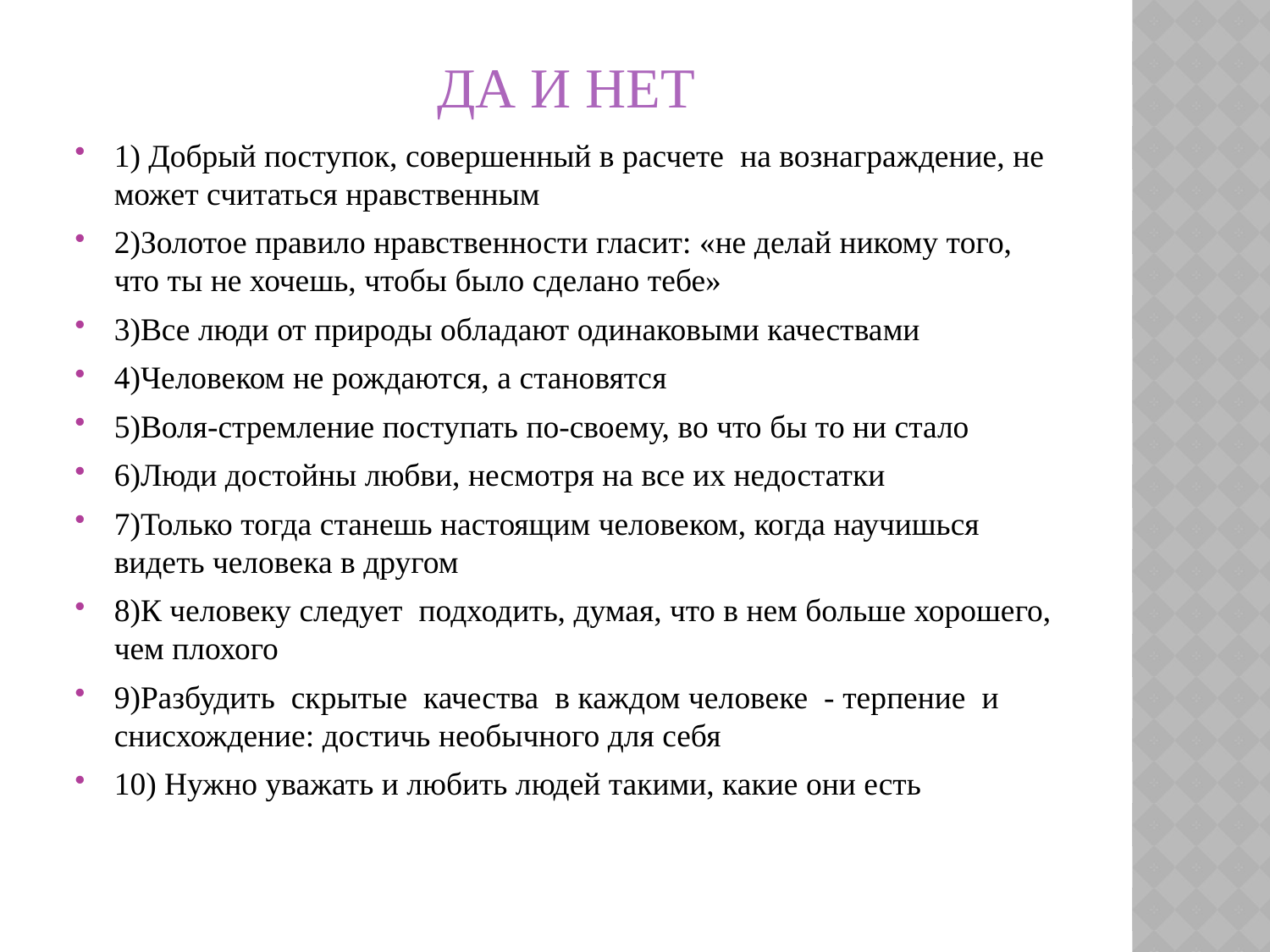

# Да и нет
1) Добрый поступок, совершенный в расчете  на вознаграждение, не может считаться нравственным
2)Золотое правило нравственности гласит: «не делай никому того, что ты не хочешь, чтобы было сделано тебе»
3)Все люди от природы обладают одинаковыми качествами
4)Человеком не рождаются, а становятся
5)Воля-стремление поступать по-своему, во что бы то ни стало
6)Люди достойны любви, несмотря на все их недостатки
7)Только тогда станешь настоящим человеком, когда научишься видеть человека в другом
8)К человеку следует  подходить, думая, что в нем больше хорошего, чем плохого
9)Разбудить  скрытые  качества  в каждом человеке  - терпение  и снисхождение: достичь необычного для себя
10) Нужно уважать и любить людей такими, какие они есть